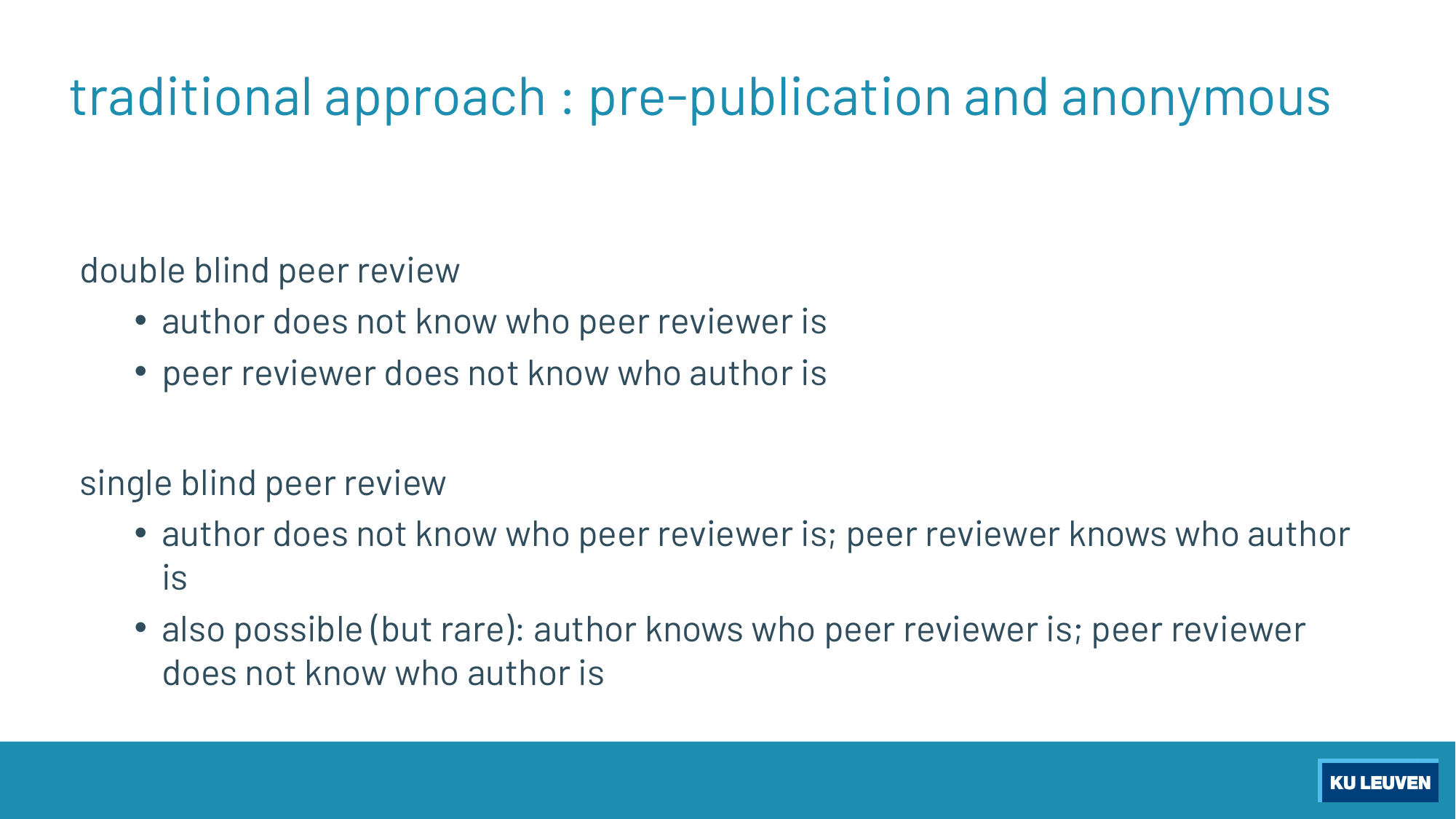

# traditional approach : pre-publication and anonymous
double blind peer review
author does not know who peer reviewer is
peer reviewer does not know who author is

single blind peer review
author does not know who peer reviewer is; peer reviewer knows who author is
also possible (but rare): author knows who peer reviewer is; peer reviewer does not know who author is